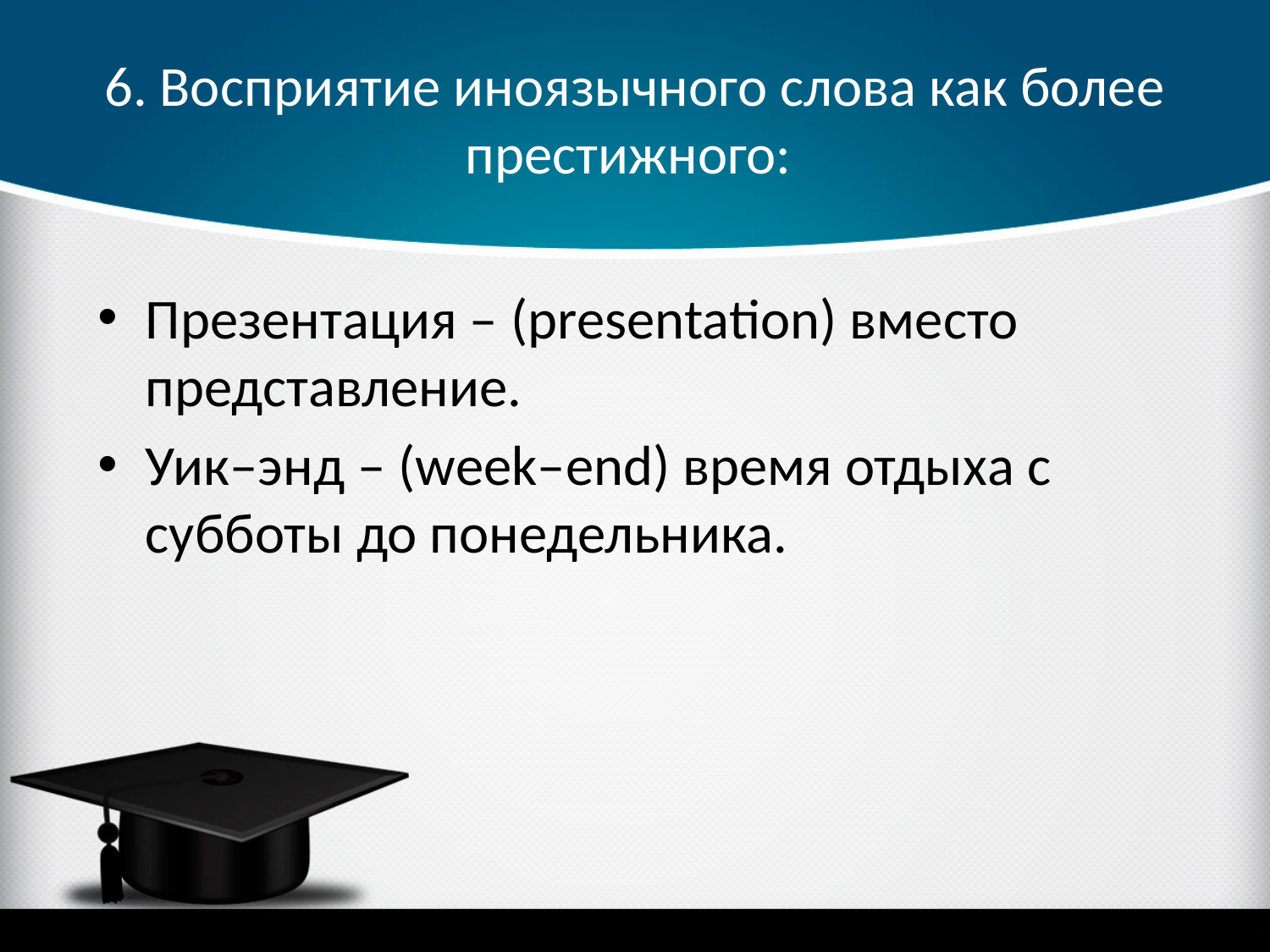

# 6. Восприятие иноязычного слова как более престижного:
Презентация – (presentation) вместо представление.
Уик–энд – (week–end) время отдыха с субботы до понедельника.